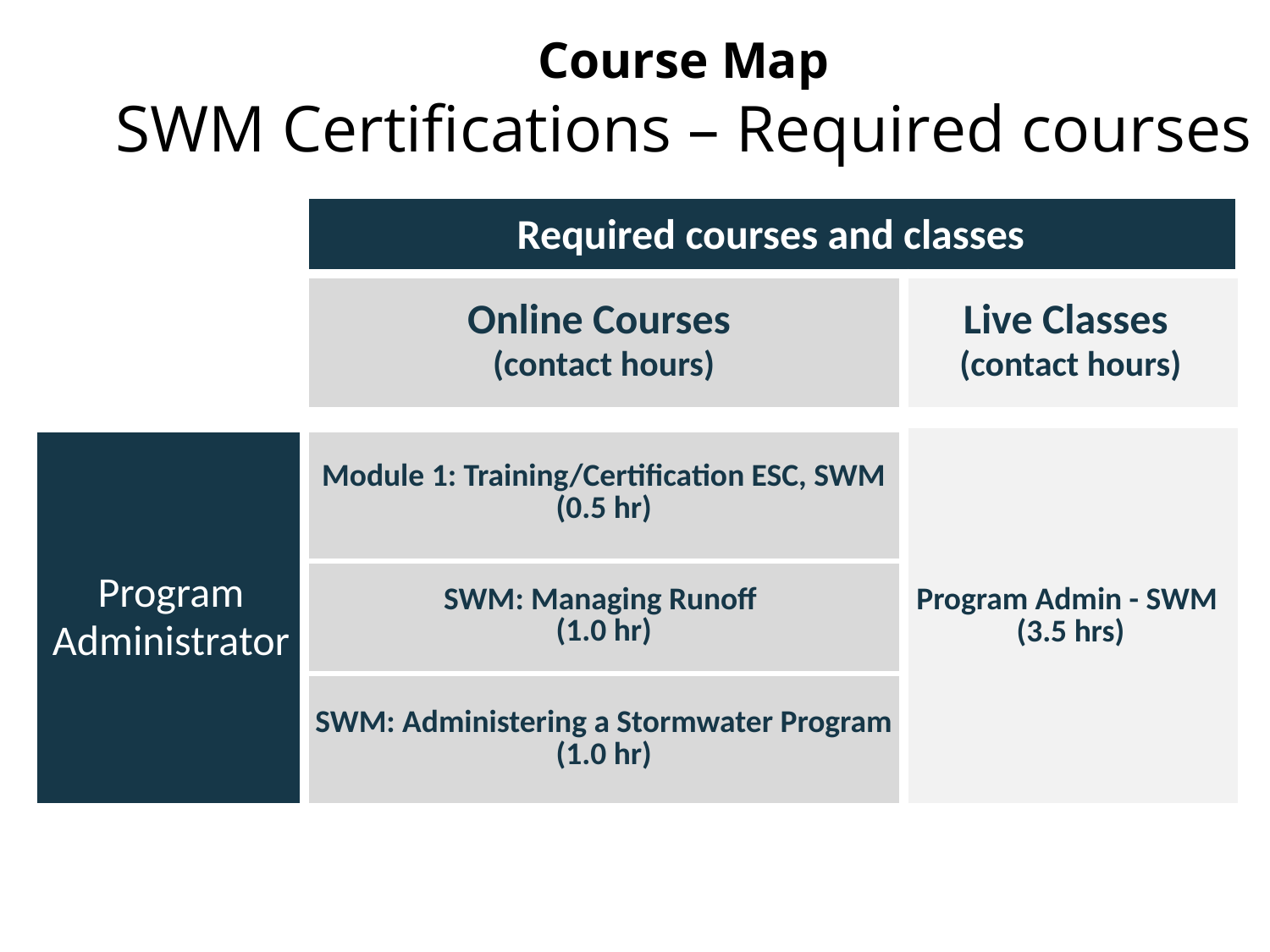

Course Map
SWM Certifications – Required courses
|  | Required courses and classes |  |
| --- | --- | --- |
|  | Online Courses (contact hours) | Live Classes (contact hours) |
|  |  |  |
| Program Administrator | Module 1: Training/Certification ESC, SWM (0.5 hr) | Program Admin - SWM (3.5 hrs) |
|  | SWM: Managing Runoff (1.0 hr) |  |
|  | SWM: Administering a Stormwater Program (1.0 hr) |  |